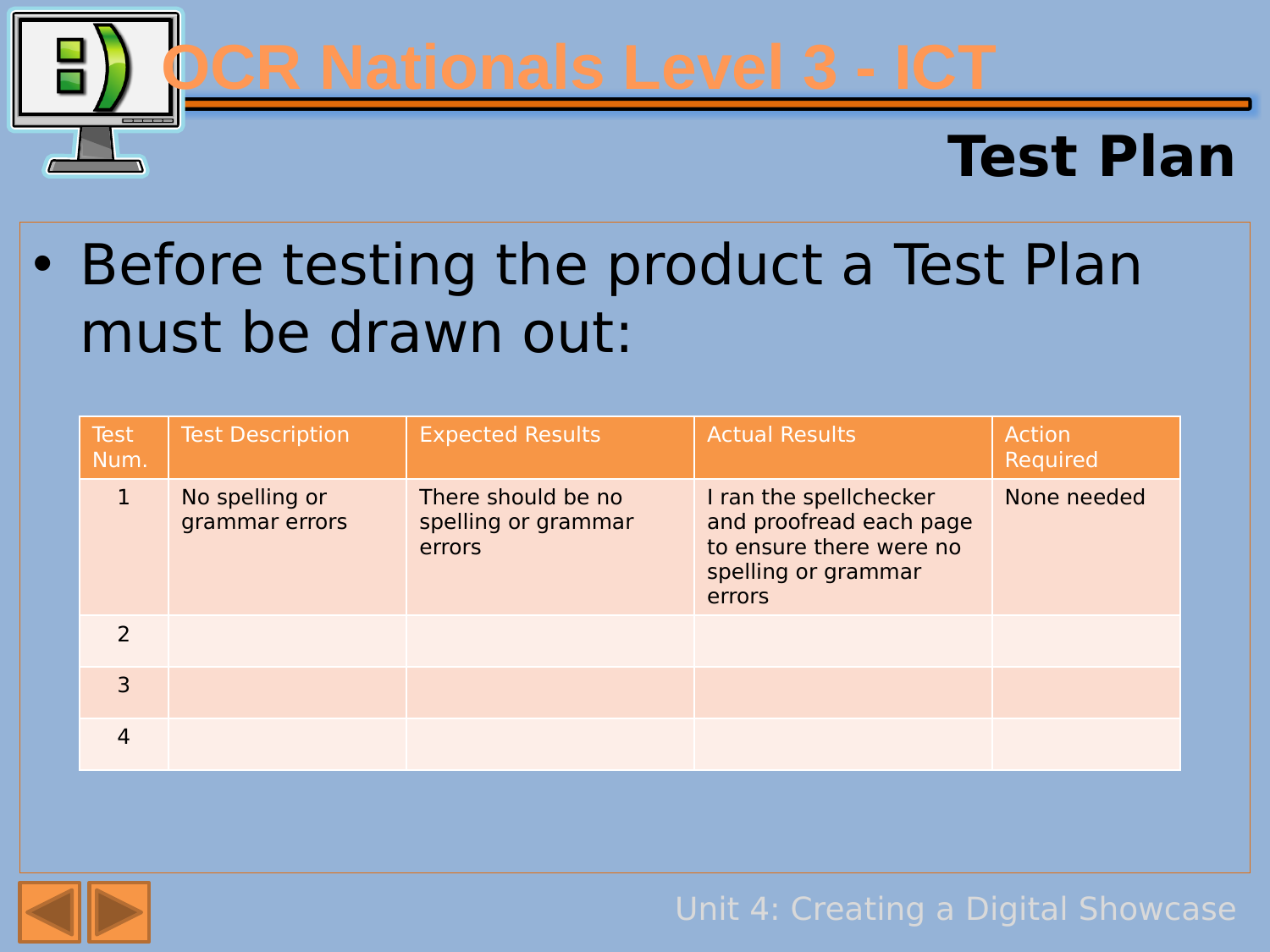

# Test Plan
Before testing the product a Test Plan must be drawn out:

| Test Num. | Test Description | Expected Results | Actual Results | Action Required |
| --- | --- | --- | --- | --- |
| 1 | No spelling or grammar errors | There should be no spelling or grammar errors | I ran the spellchecker and proofread each page to ensure there were no spelling or grammar errors | None needed |
| 2 |  |  |  |  |
| 3 |  |  |  |  |
| 4 |  |  |  |  |